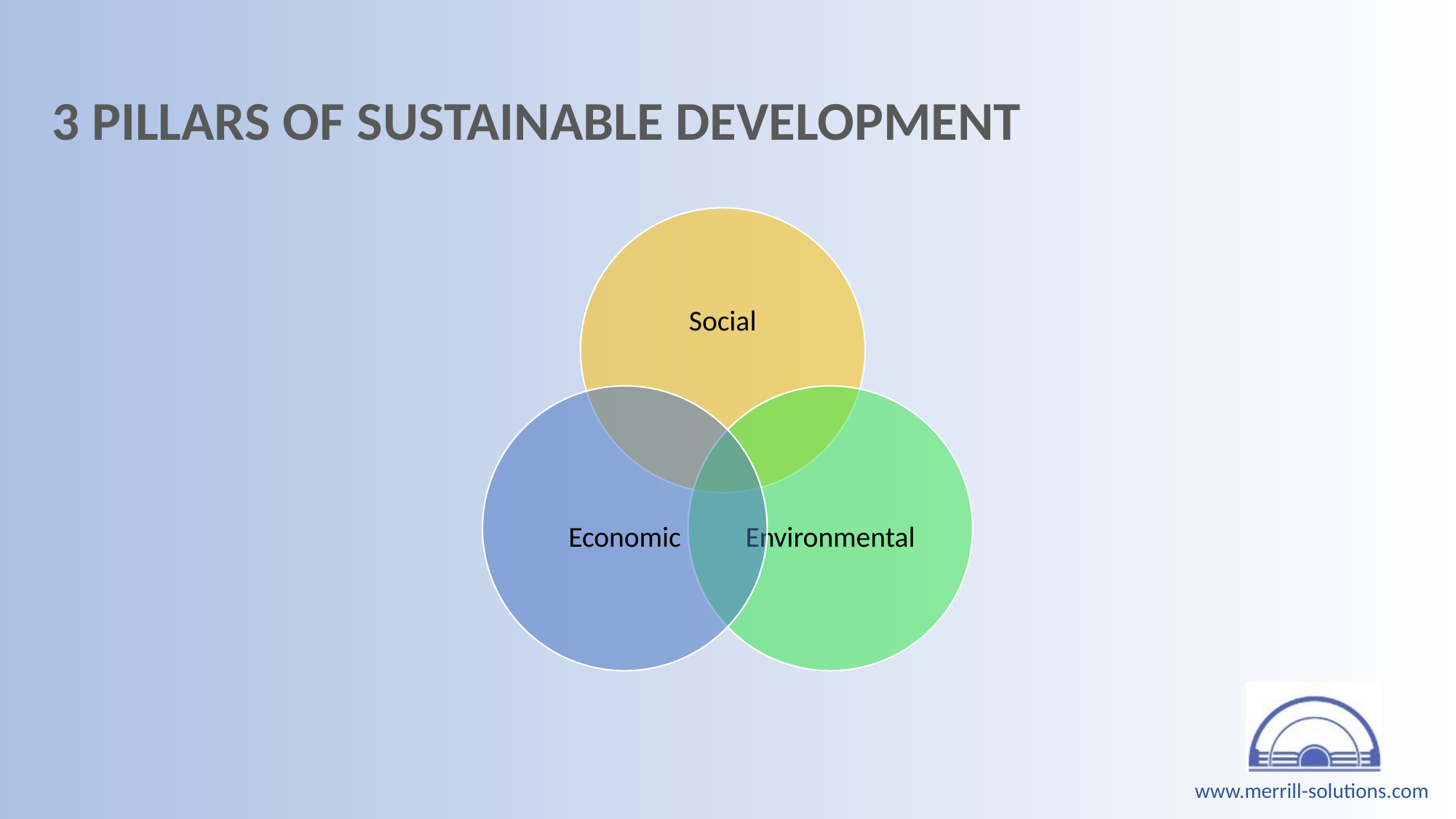

3 PILLARS OF SUSTAINABLE DEVELOPMENT

Social
Environmental
Economic